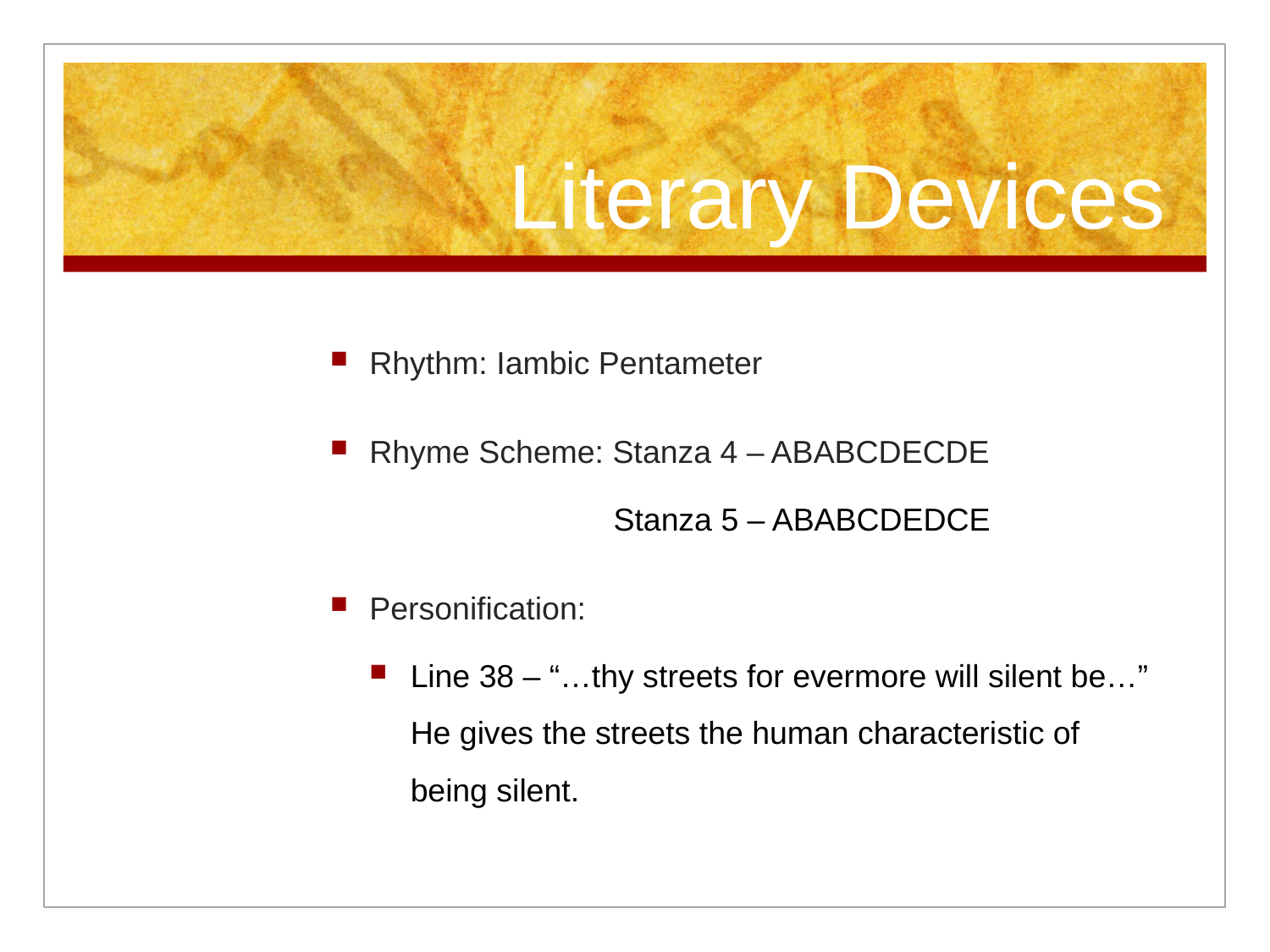

# Literary Devices
Rhythm: Iambic Pentameter
Rhyme Scheme: Stanza 4 – ABABCDECDE
              Stanza 5 – ABABCDEDCE
Personification:
Line 38 – “…thy streets for evermore will silent be…” He gives the streets the human characteristic of being silent.